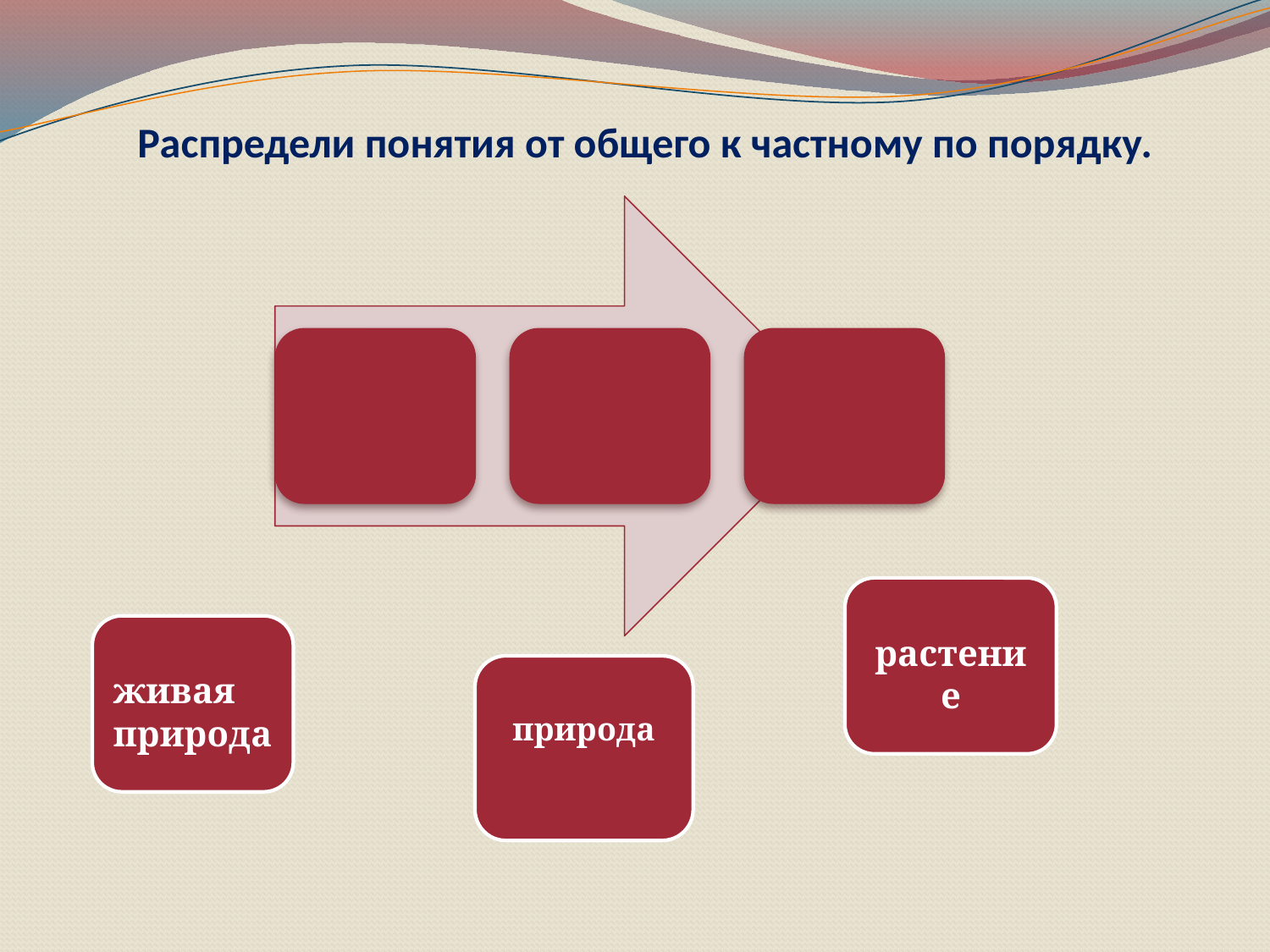

# Распредели понятия от общего к частному по порядку.

растение

живая природа

природа